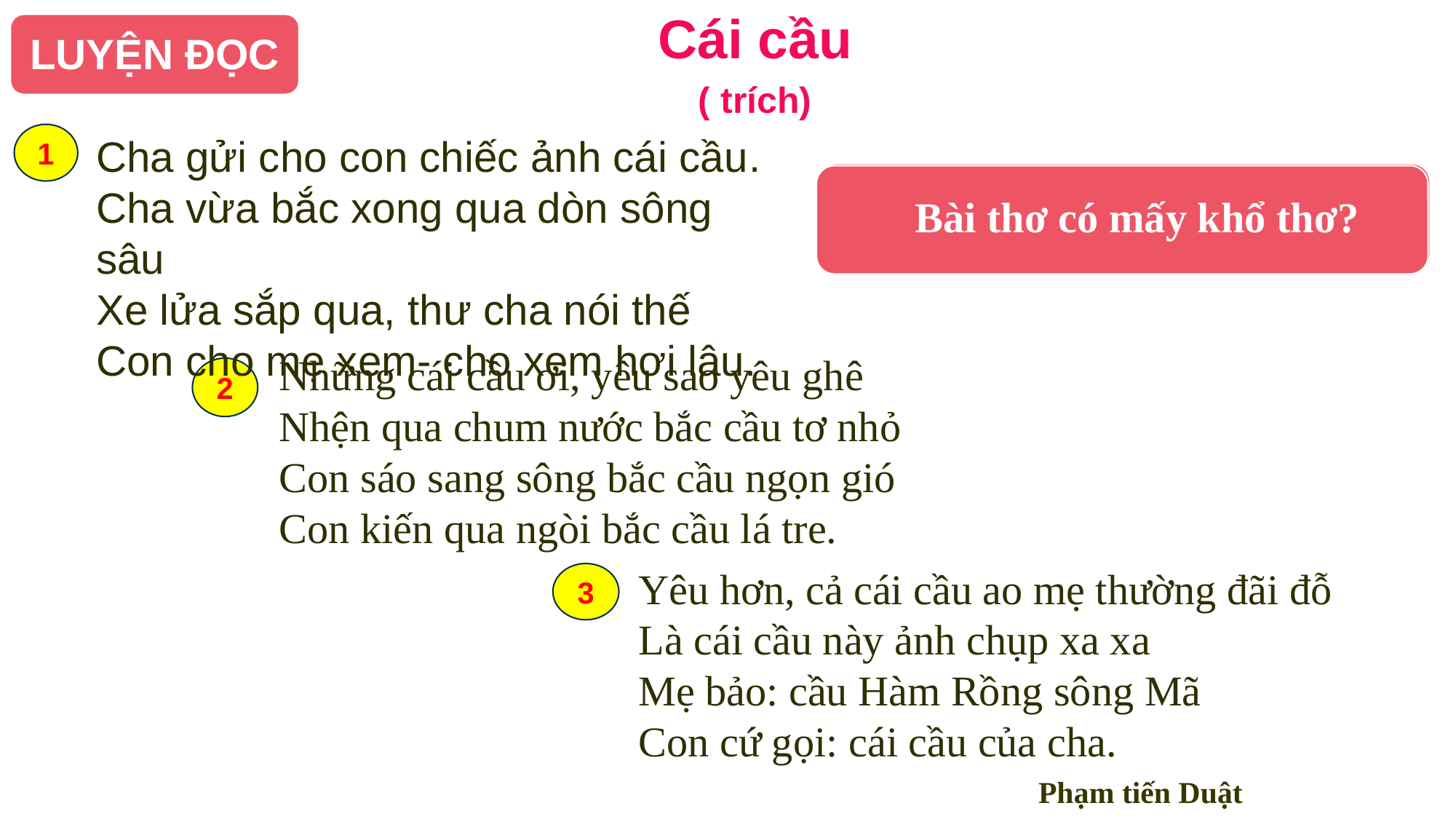

Cái cầu
( trích)

LUYỆN ĐỌC
1
Cha gửi cho con chiếc ảnh cái cầu.
Cha vừa bắc xong qua dòn sông sâu
Xe lửa sắp qua, thư cha nói thế
Con cho mẹ xem- cho xem hơi lâu.

Bài thơ được chia thành 3 khổ

Bài thơ có mấy khổ thơ?
Những cái cầu ơi, yêu sao yêu ghê
Nhện qua chum nước bắc cầu tơ nhỏ
Con sáo sang sông bắc cầu ngọn gió
Con kiến qua ngòi bắc cầu lá tre.
2
Yêu hơn, cả cái cầu ao mẹ thường đãi đỗ
Là cái cầu này ảnh chụp xa xa
Mẹ bảo: cầu Hàm Rồng sông Mã
Con cứ gọi: cái cầu của cha.
3
Phạm tiến Duật